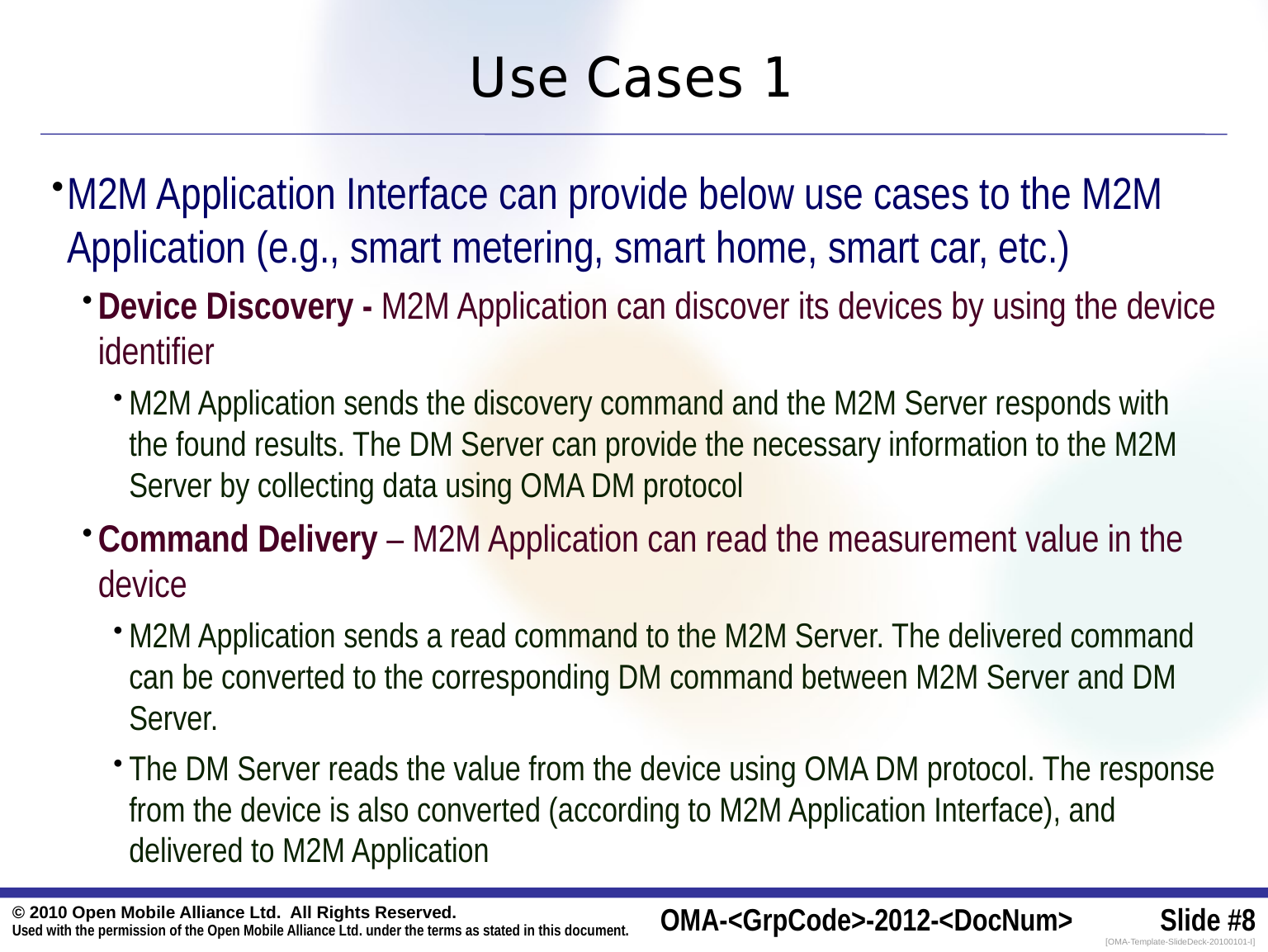

# Use Cases 1
M2M Application Interface can provide below use cases to the M2M Application (e.g., smart metering, smart home, smart car, etc.)
Device Discovery - M2M Application can discover its devices by using the device identifier
M2M Application sends the discovery command and the M2M Server responds with the found results. The DM Server can provide the necessary information to the M2M Server by collecting data using OMA DM protocol
Command Delivery – M2M Application can read the measurement value in the device
M2M Application sends a read command to the M2M Server. The delivered command can be converted to the corresponding DM command between M2M Server and DM Server.
The DM Server reads the value from the device using OMA DM protocol. The response from the device is also converted (according to M2M Application Interface), and delivered to M2M Application